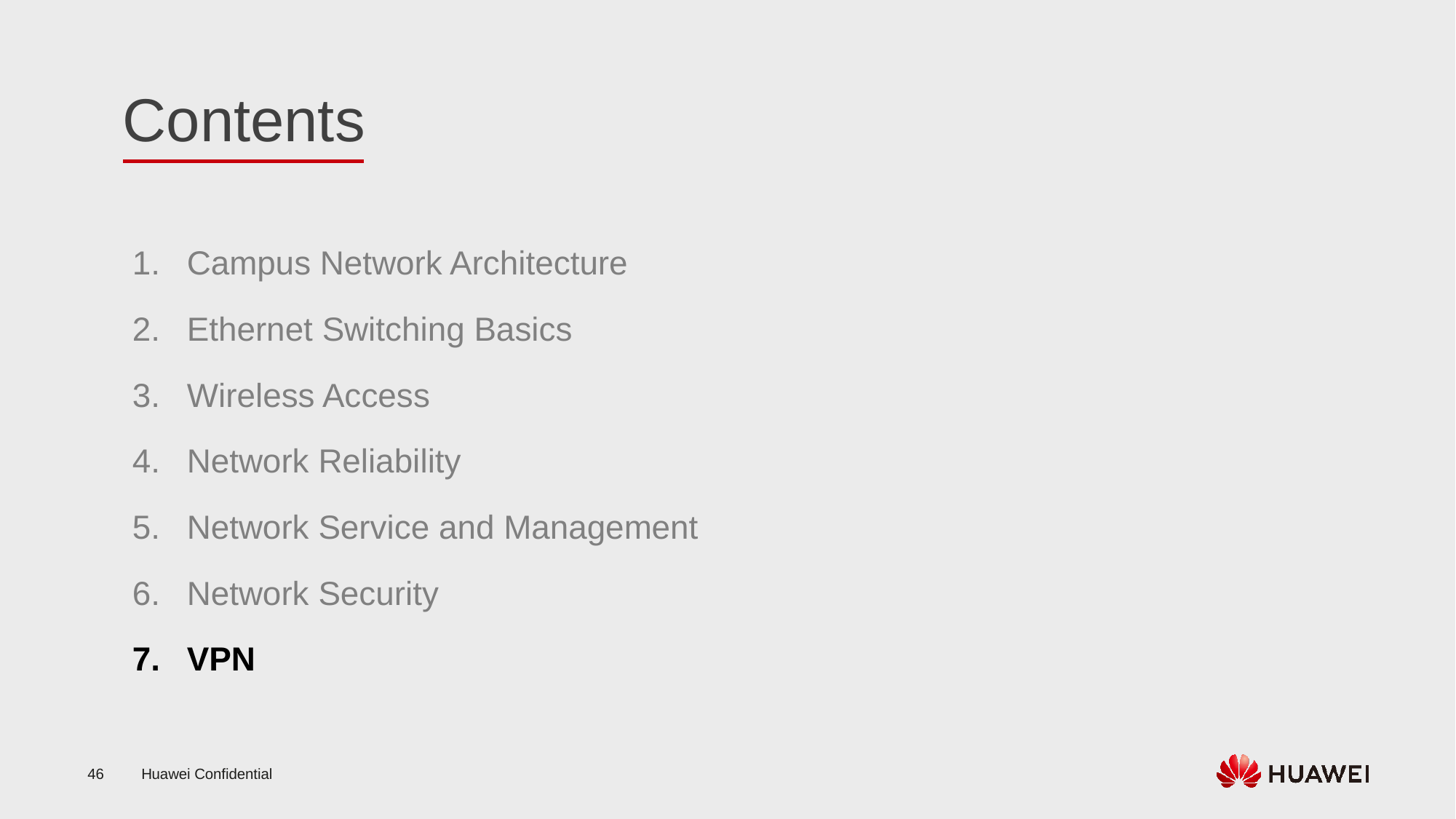

Campus Network Architecture
Ethernet Switching Basics
Wireless Access
Network Reliability
Network Service and Management
Network Security
VPN